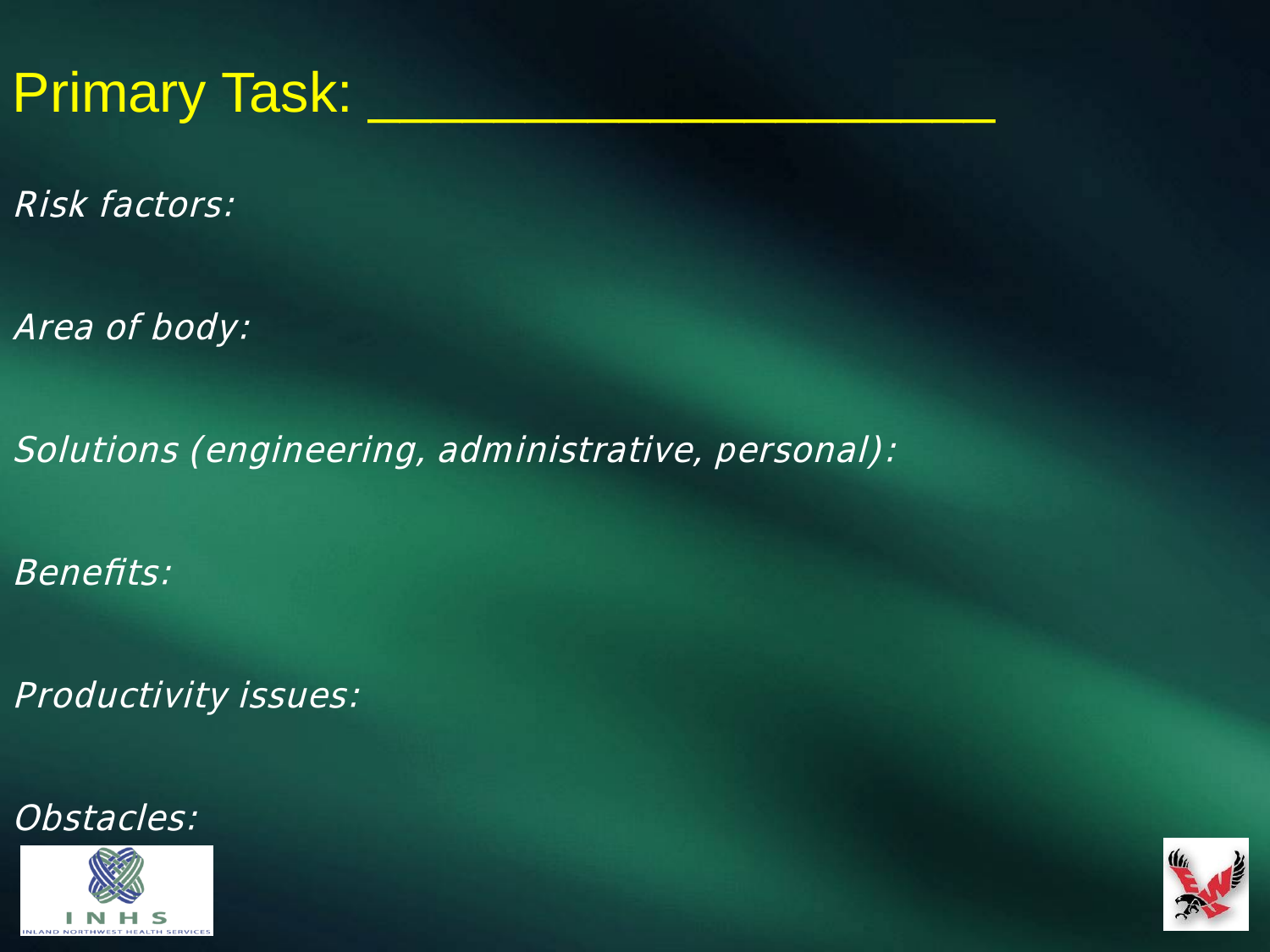

Primary Task: ____________________
Risk factors:
Area of body:
Solutions (engineering, administrative, personal):
Benefits:
Productivity issues:
Obstacles: